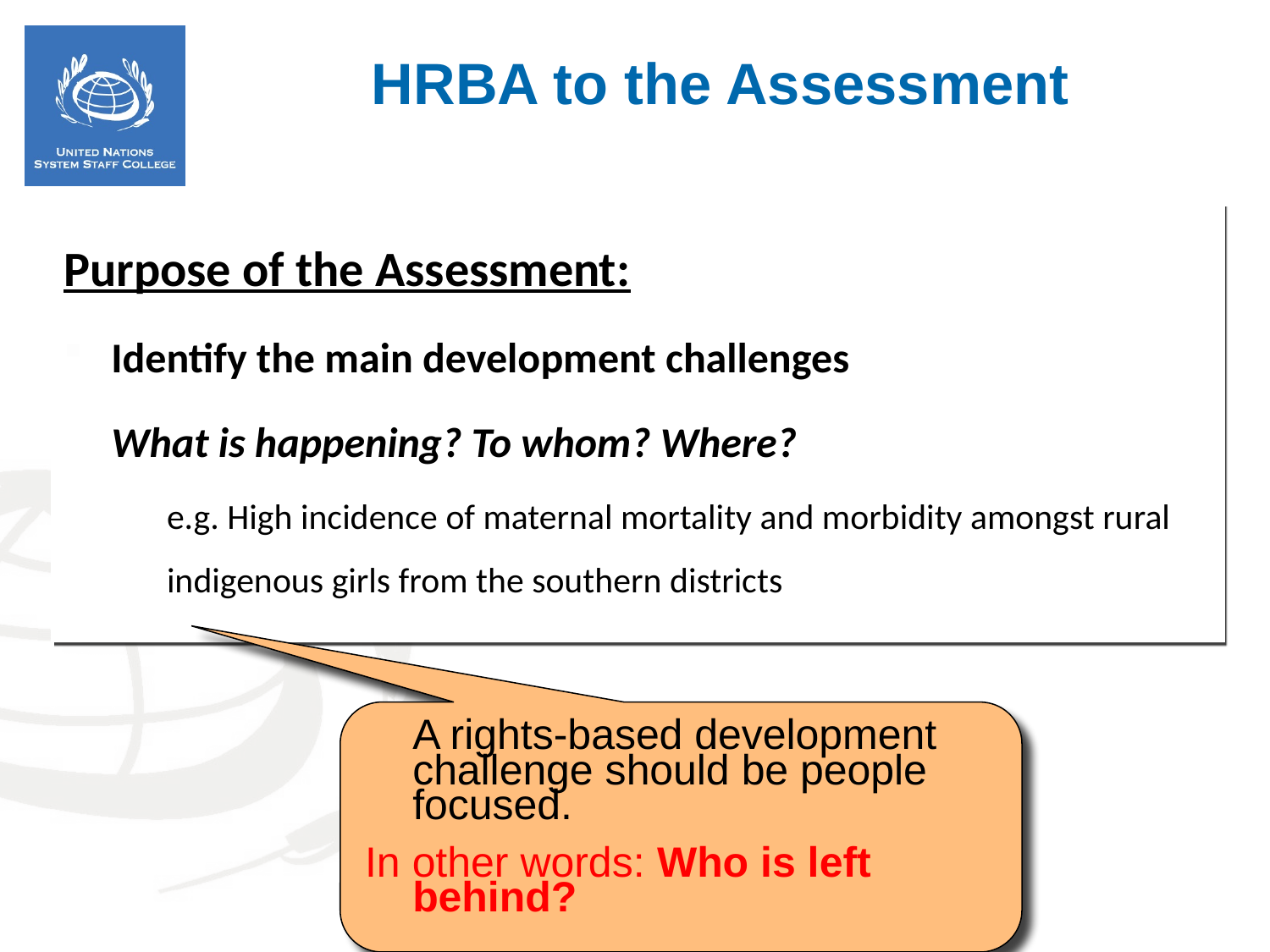

HRBA to the Assessment
Purpose of the Assessment:
Identify the main development challenges
	What is happening? To whom? Where?
	e.g. High incidence of maternal mortality and morbidity amongst rural indigenous girls from the southern districts

	A rights-based development challenge should be people focused.
In other words: Who is left behind?